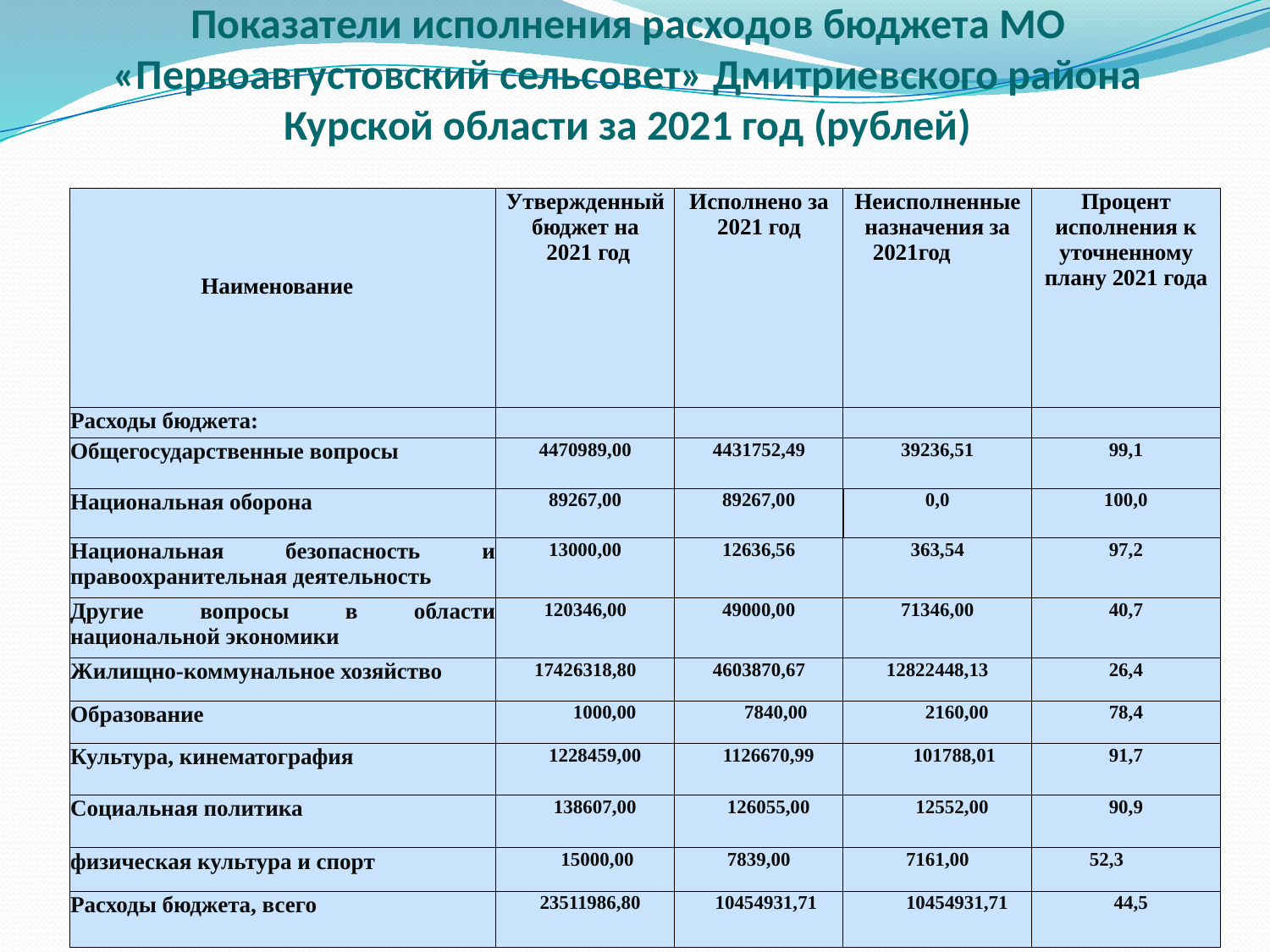

# Показатели исполнения расходов бюджета МО «Первоавгустовский сельсовет» Дмитриевского района Курской области за 2021 год (рублей)
|  | Утвержденный бюджет на 2021 год | Исполнено за 2021 год | Неисполненные назначения за 2021год | Процент исполнения к уточненному плану 2021 года |
| --- | --- | --- | --- | --- |
|  |  |  |  |  |
| Наименование |  |  |  |  |
|  |  |  |  |  |
| Расходы бюджета: |  |  |  |  |
| Общегосударственные вопросы | 4470989,00 | 4431752,49 | 39236,51 | 99,1 |
| Национальная оборона | 89267,00 | 89267,00 | 0,0 | 100,0 |
| Национальная безопасность и правоохранительная деятельность | 13000,00 | 12636,56 | 363,54 | 97,2 |
| Другие вопросы в области национальной экономики | 120346,00 | 49000,00 | 71346,00 | 40,7 |
| Жилищно-коммунальное хозяйство | 17426318,80 | 4603870,67 | 12822448,13 | 26,4 |
| Образование | 1000,00 | 7840,00 | 2160,00 | 78,4 |
| Культура, кинематография | 1228459,00 | 1126670,99 | 101788,01 | 91,7 |
| Социальная политика | 138607,00 | 126055,00 | 12552,00 | 90,9 |
| физическая культура и спорт | 15000,00 | 7839,00 | 7161,00 | 52,3 |
| Расходы бюджета, всего | 23511986,80 | 10454931,71 | 10454931,71 | 44,5 |